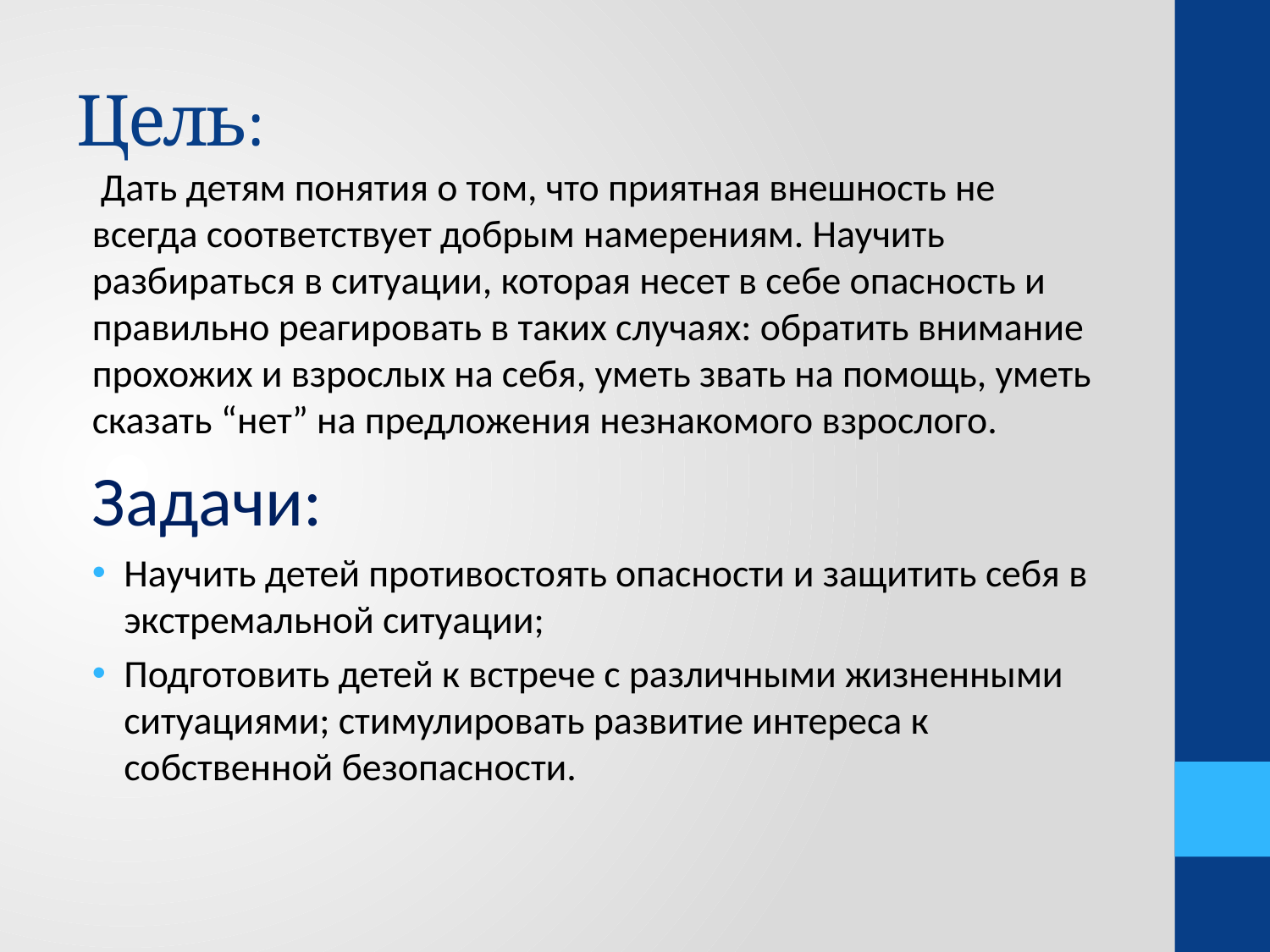

# Цель:
 Дать детям понятия о том, что приятная внешность не всегда соответствует добрым намерениям. Научить разбираться в ситуации, которая несет в себе опасность и правильно реагировать в таких случаях: обратить внимание прохожих и взрослых на себя, уметь звать на помощь, уметь сказать “нет” на предложения незнакомого взрослого.
Задачи:
Научить детей противостоять опасности и защитить себя в экстремальной ситуации;
Подготовить детей к встрече с различными жизненными ситуациями; стимулировать развитие интереса к собственной безопасности.